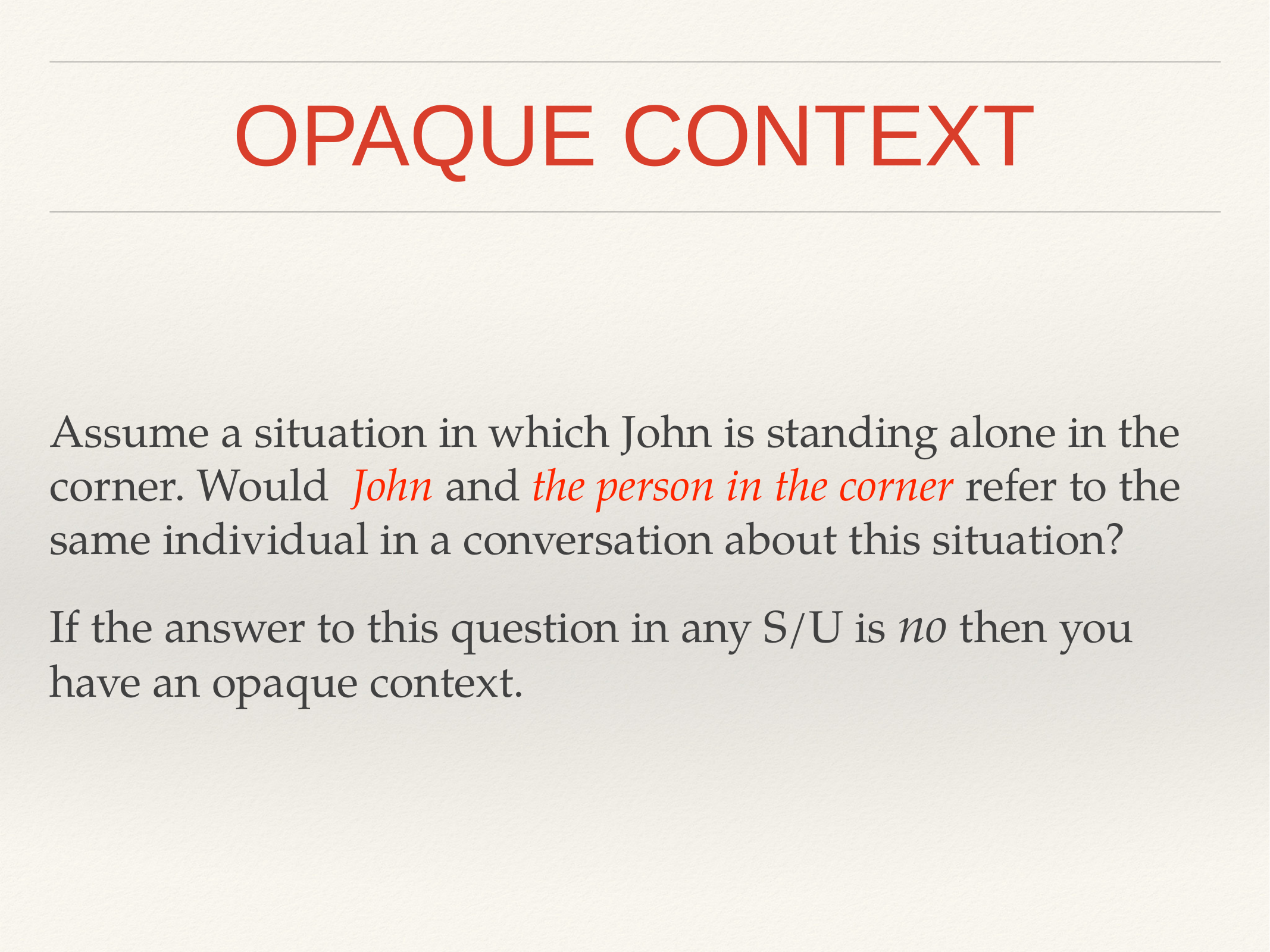

# OPAQUE CONTEXT
Assume a situation in which John is standing alone in the corner. Would  John and the person in the corner refer to the same individual in a conversation about this situation?
If the answer to this question in any S/U is no then you have an opaque context.